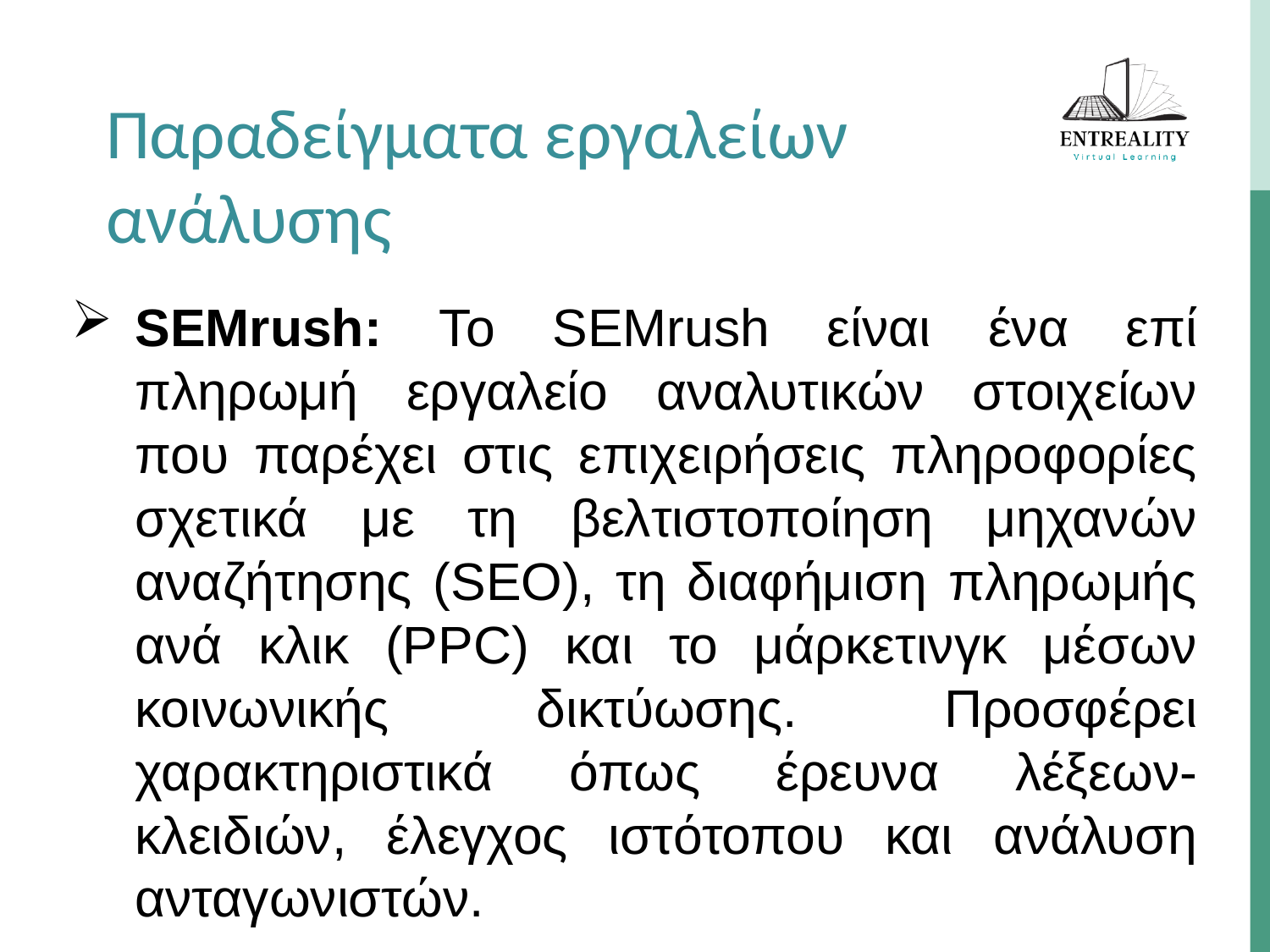

Παραδείγματα εργαλείων ανάλυσης

SEMrush: Το SEMrush είναι ένα επί πληρωμή εργαλείο αναλυτικών στοιχείων που παρέχει στις επιχειρήσεις πληροφορίες σχετικά με τη βελτιστοποίηση μηχανών αναζήτησης (SEO), τη διαφήμιση πληρωμής ανά κλικ (PPC) και το μάρκετινγκ μέσων κοινωνικής δικτύωσης. Προσφέρει χαρακτηριστικά όπως έρευνα λέξεων-κλειδιών, έλεγχος ιστότοπου και ανάλυση ανταγωνιστών.